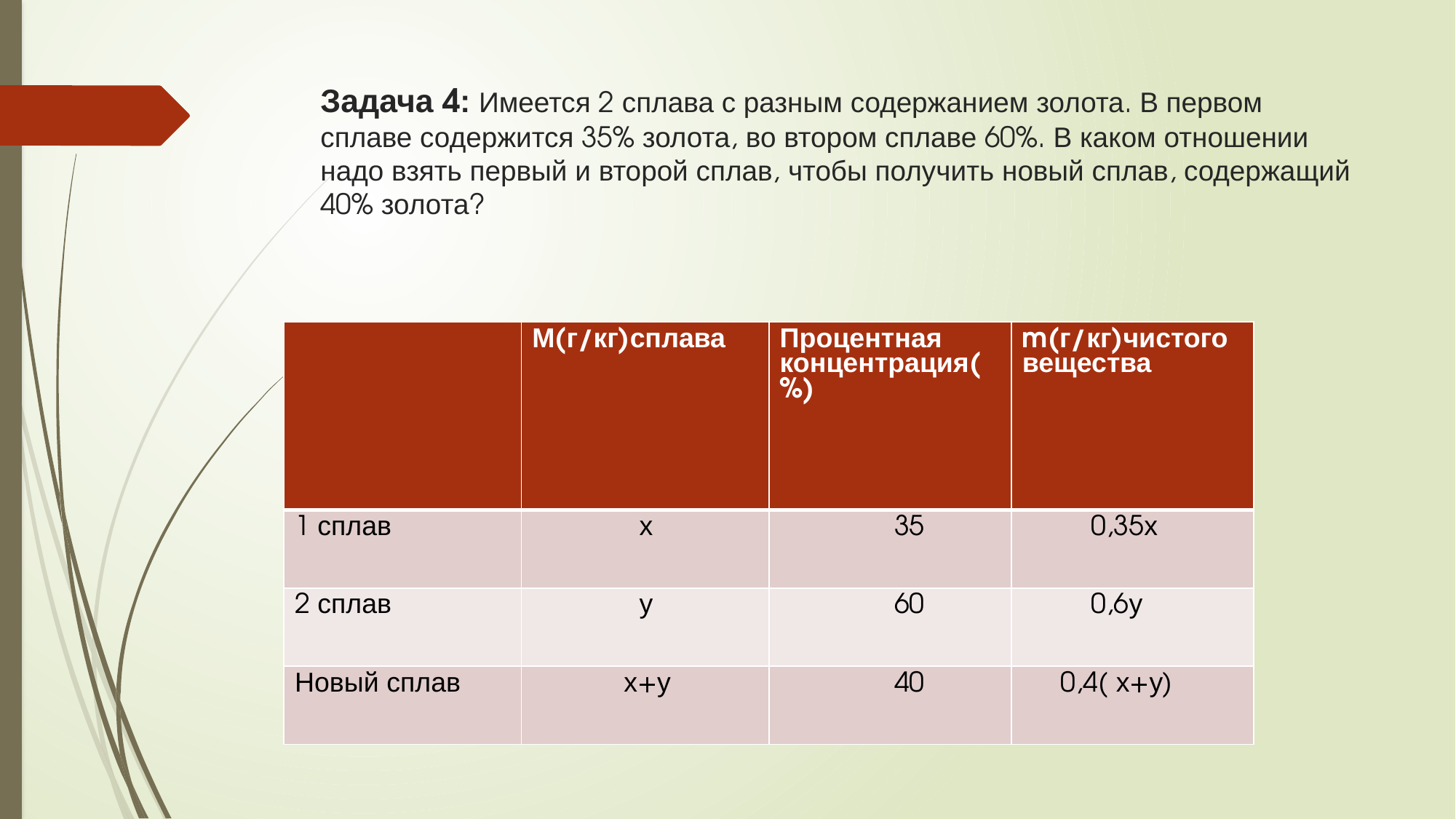

# Задача 4: Имеется 2 сплава с разным содержанием золота. В первом сплаве содержится 35% золота, во втором сплаве 60%. В каком отношении надо взять первый и второй сплав, чтобы получить новый сплав, содержащий 40% золота?

|  | М(г/кг)сплава | Процентная концентрация(%) | m(г/кг)чистого вещества |
| --- | --- | --- | --- |
| 1 сплав | х | 35 | 0,35х |
| 2 сплав | у | 60 | 0,6у |
| Новый сплав | х+у | 40 | 0,4( х+у) |